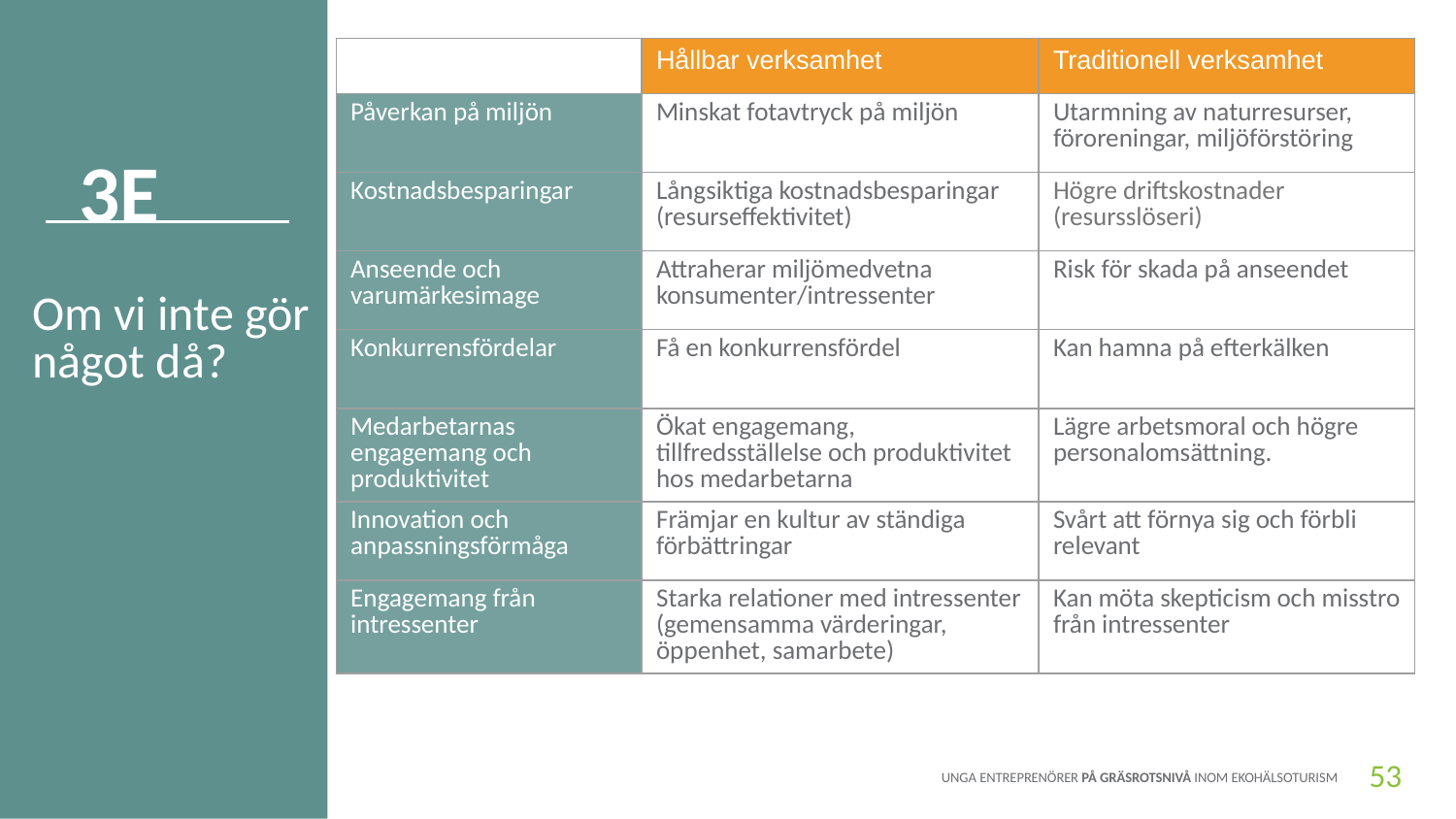

|  | Hållbar verksamhet | Traditionell verksamhet |
| --- | --- | --- |
| Påverkan på miljön | Minskat fotavtryck på miljön | Utarmning av naturresurser, föroreningar, miljöförstöring |
| Kostnadsbesparingar | Långsiktiga kostnadsbesparingar (resurseffektivitet) | Högre driftskostnader (resursslöseri) |
| Anseende och varumärkesimage | Attraherar miljömedvetna konsumenter/intressenter | Risk för skada på anseendet |
| Konkurrensfördelar | Få en konkurrensfördel | Kan hamna på efterkälken |
| Medarbetarnas engagemang och produktivitet | Ökat engagemang, tillfredsställelse och produktivitet hos medarbetarna | Lägre arbetsmoral och högre personalomsättning. |
| Innovation och anpassningsförmåga | Främjar en kultur av ständiga förbättringar | Svårt att förnya sig och förbli relevant |
| Engagemang från intressenter | Starka relationer med intressenter (gemensamma värderingar, öppenhet, samarbete) | Kan möta skepticism och misstro från intressenter |
3E
Om vi inte gör något då?

53